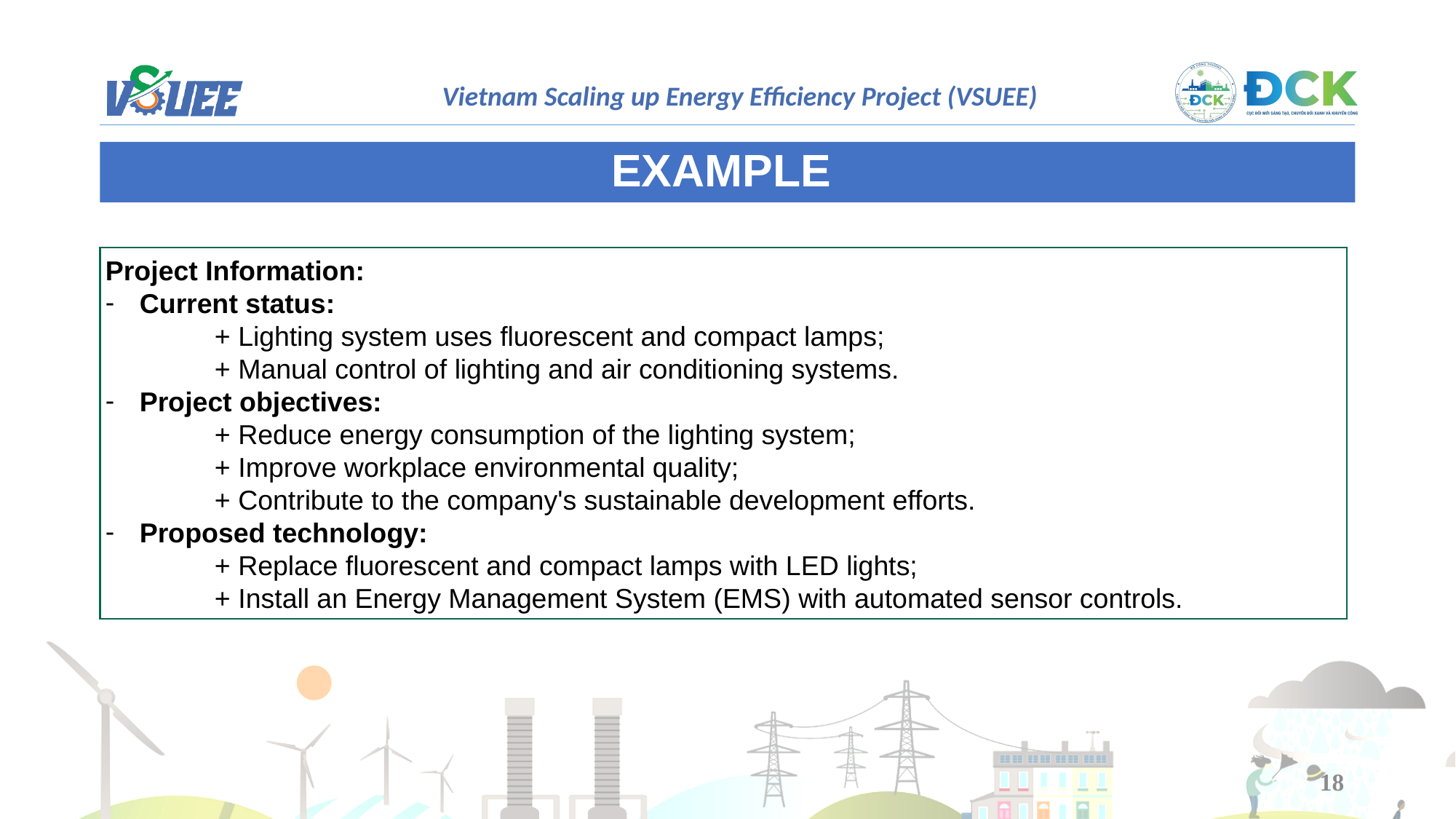

EXAMPLE
Project Information:
Current status:
	+ Lighting system uses fluorescent and compact lamps;
	+ Manual control of lighting and air conditioning systems.
Project objectives:
	+ Reduce energy consumption of the lighting system;
	+ Improve workplace environmental quality;
	+ Contribute to the company's sustainable development efforts.
Proposed technology:
	+ Replace fluorescent and compact lamps with LED lights;
	+ Install an Energy Management System (EMS) with automated sensor controls.
18